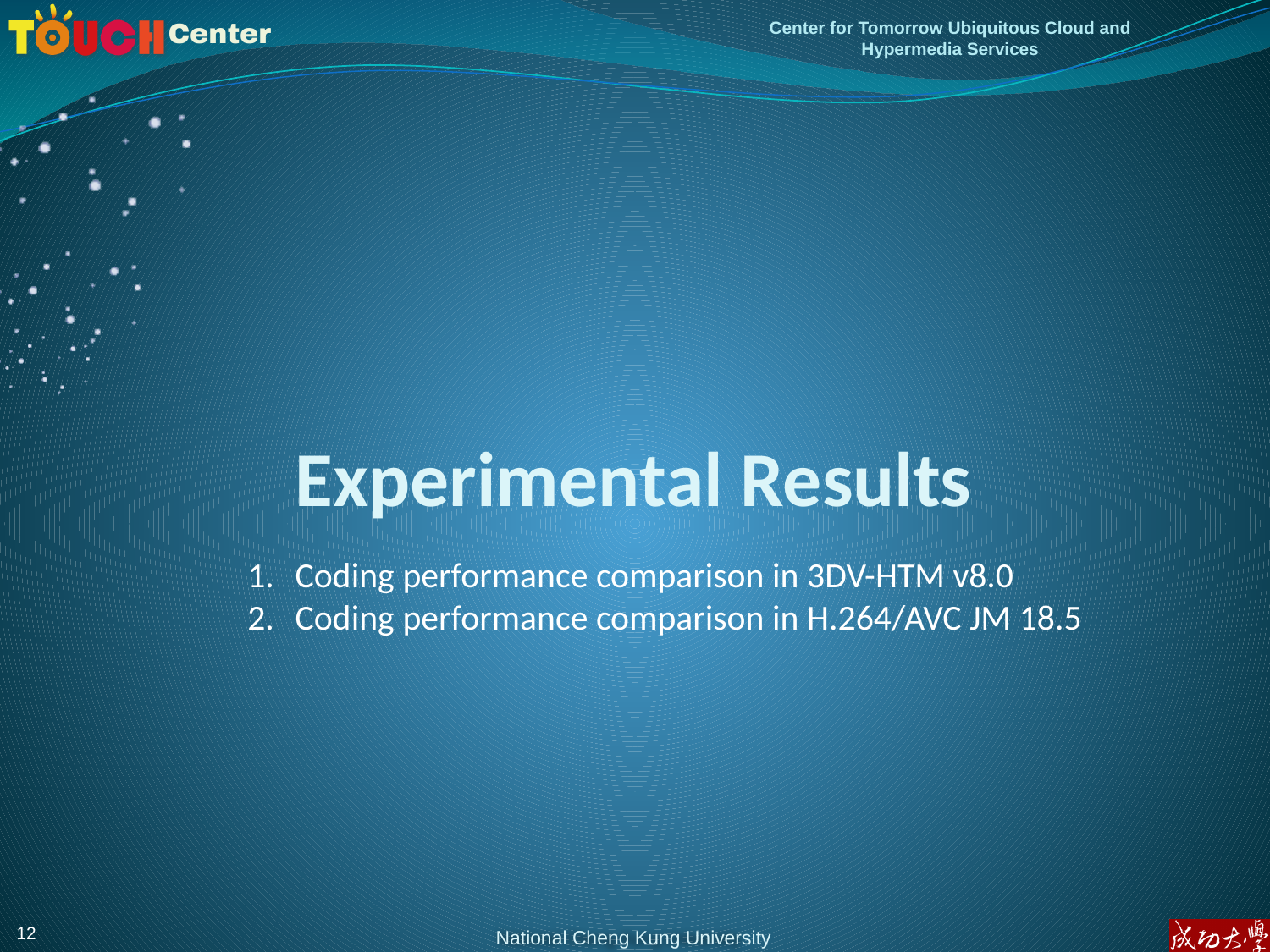

# Experimental Results
Coding performance comparison in 3DV-HTM v8.0
Coding performance comparison in H.264/AVC JM 18.5